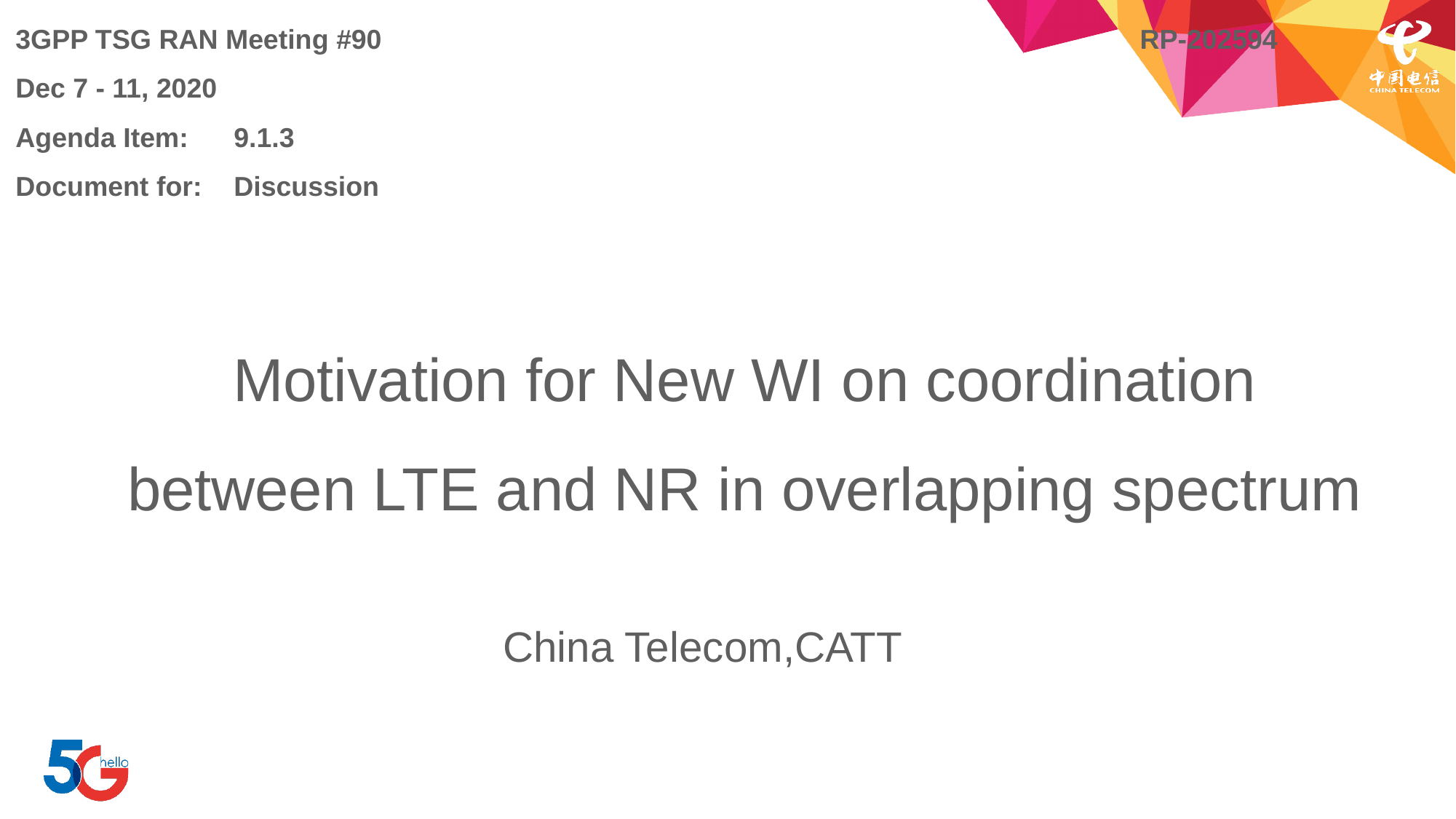

3GPP TSG RAN Meeting #90					                                 RP-202594
Dec 7 - 11, 2020
Agenda Item:	9.1.3
Document for:	Discussion
Motivation for New WI on coordination between LTE and NR in overlapping spectrum
# China Telecom,CATT